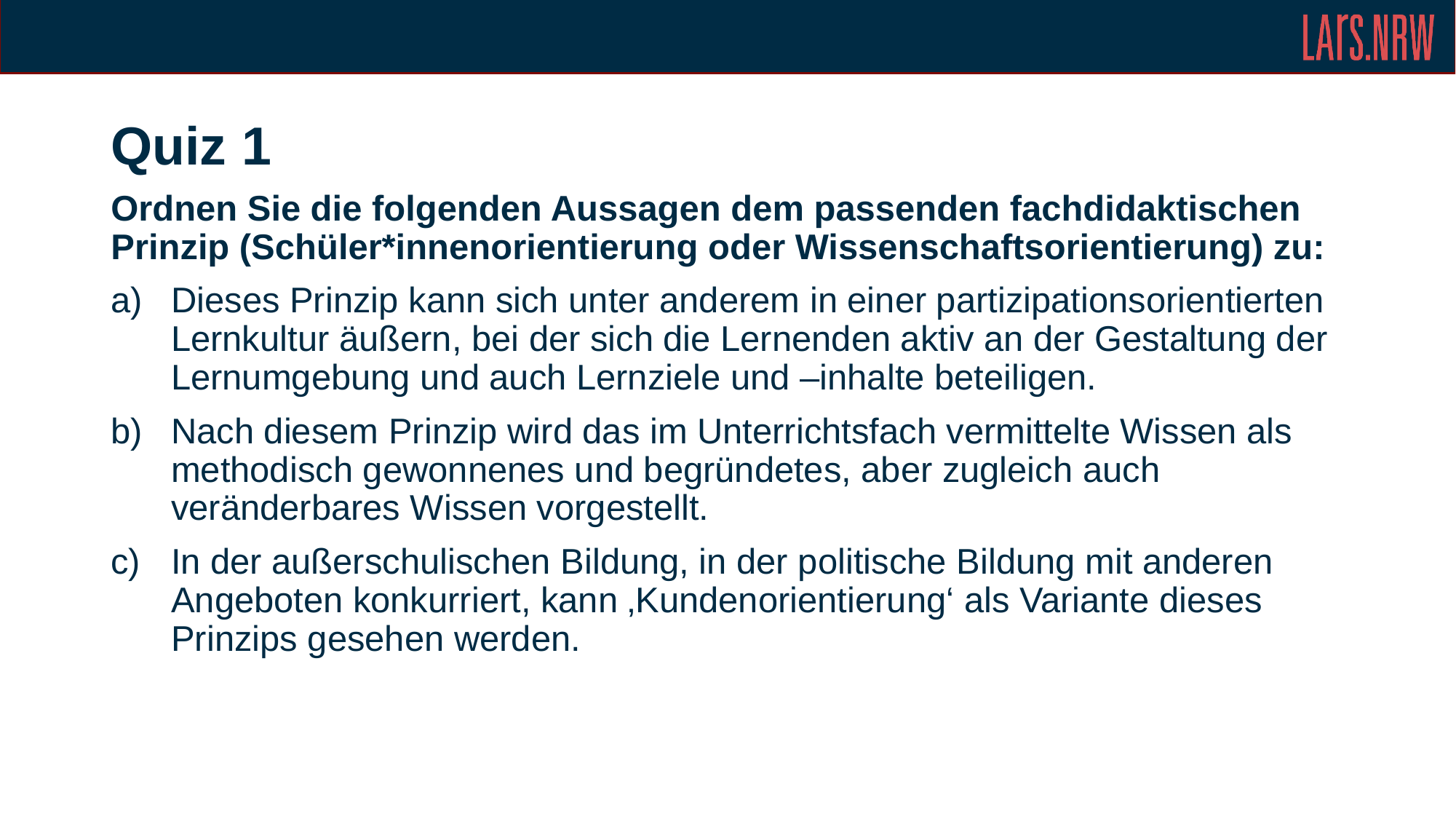

Quiz 1
Ordnen Sie die folgenden Aussagen dem passenden fachdidaktischen Prinzip (Schüler*innenorientierung oder Wissenschaftsorientierung) zu:
Dieses Prinzip kann sich unter anderem in einer partizipationsorientierten Lernkultur äußern, bei der sich die Lernenden aktiv an der Gestaltung der Lernumgebung und auch Lernziele und –inhalte beteiligen.
Nach diesem Prinzip wird das im Unterrichtsfach vermittelte Wissen als methodisch gewonnenes und begründetes, aber zugleich auch veränderbares Wissen vorgestellt.
In der außerschulischen Bildung, in der politische Bildung mit anderen Angeboten konkurriert, kann ‚Kundenorientierung‘ als Variante dieses Prinzips gesehen werden.